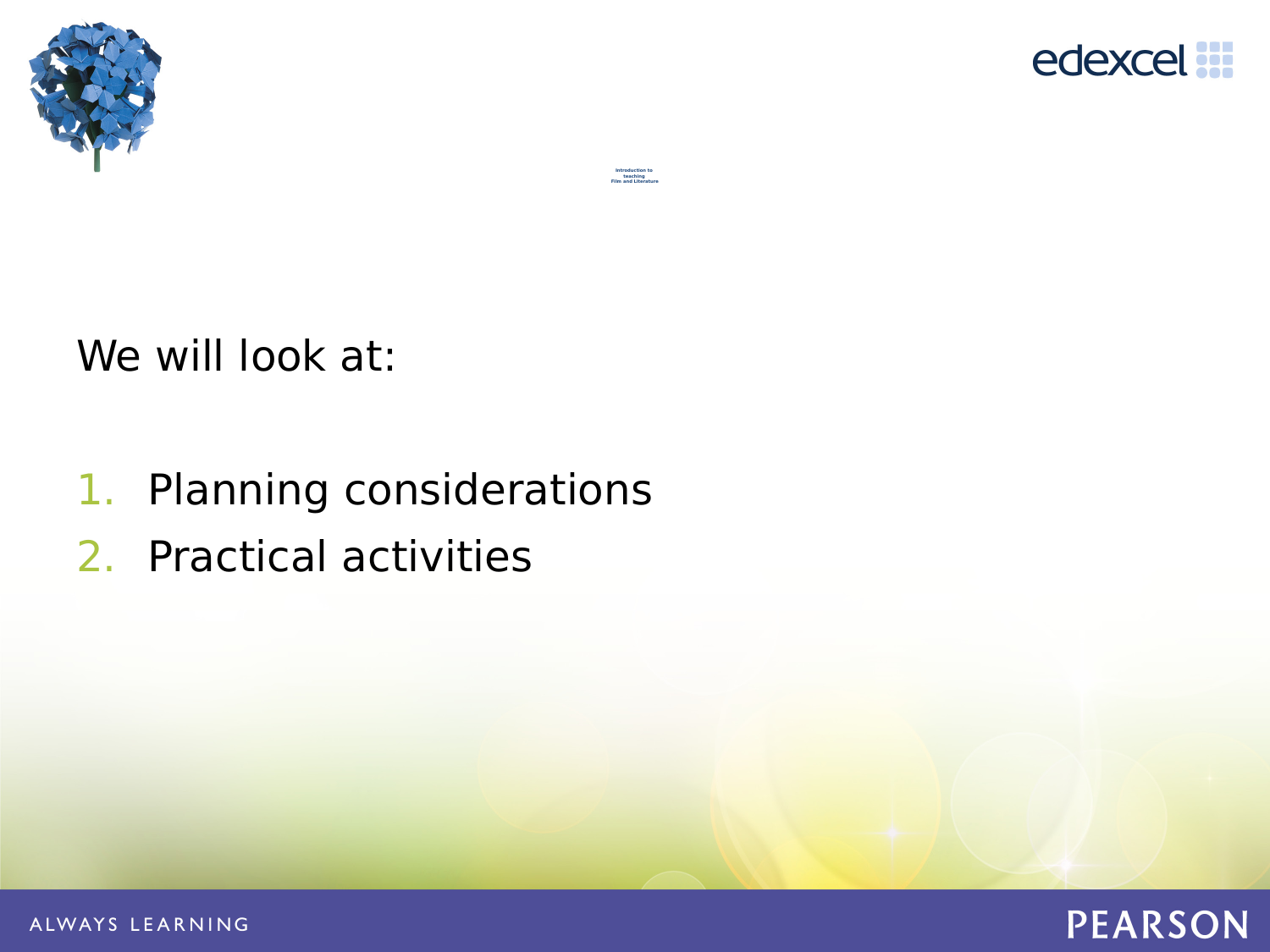

# Introduction to teaching Film and Literature
We will look at:

Planning considerations
Practical activities